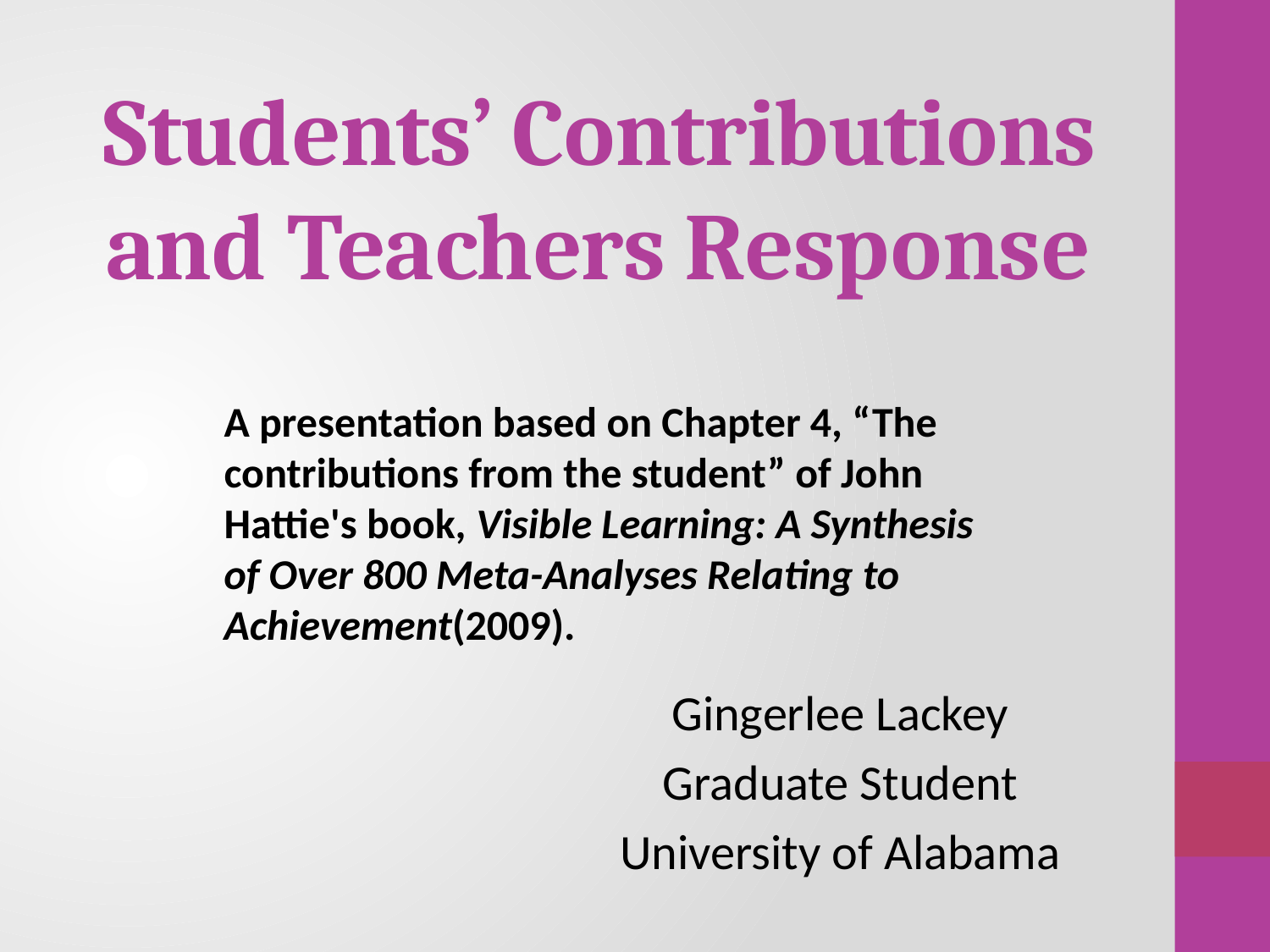

# Students’ Contributions and Teachers Response
A presentation based on Chapter 4, “The contributions from the student” of John Hattie's book, Visible Learning: A Synthesis of Over 800 Meta-Analyses Relating to Achievement(2009).

Gingerlee Lackey
Graduate Student
University of Alabama